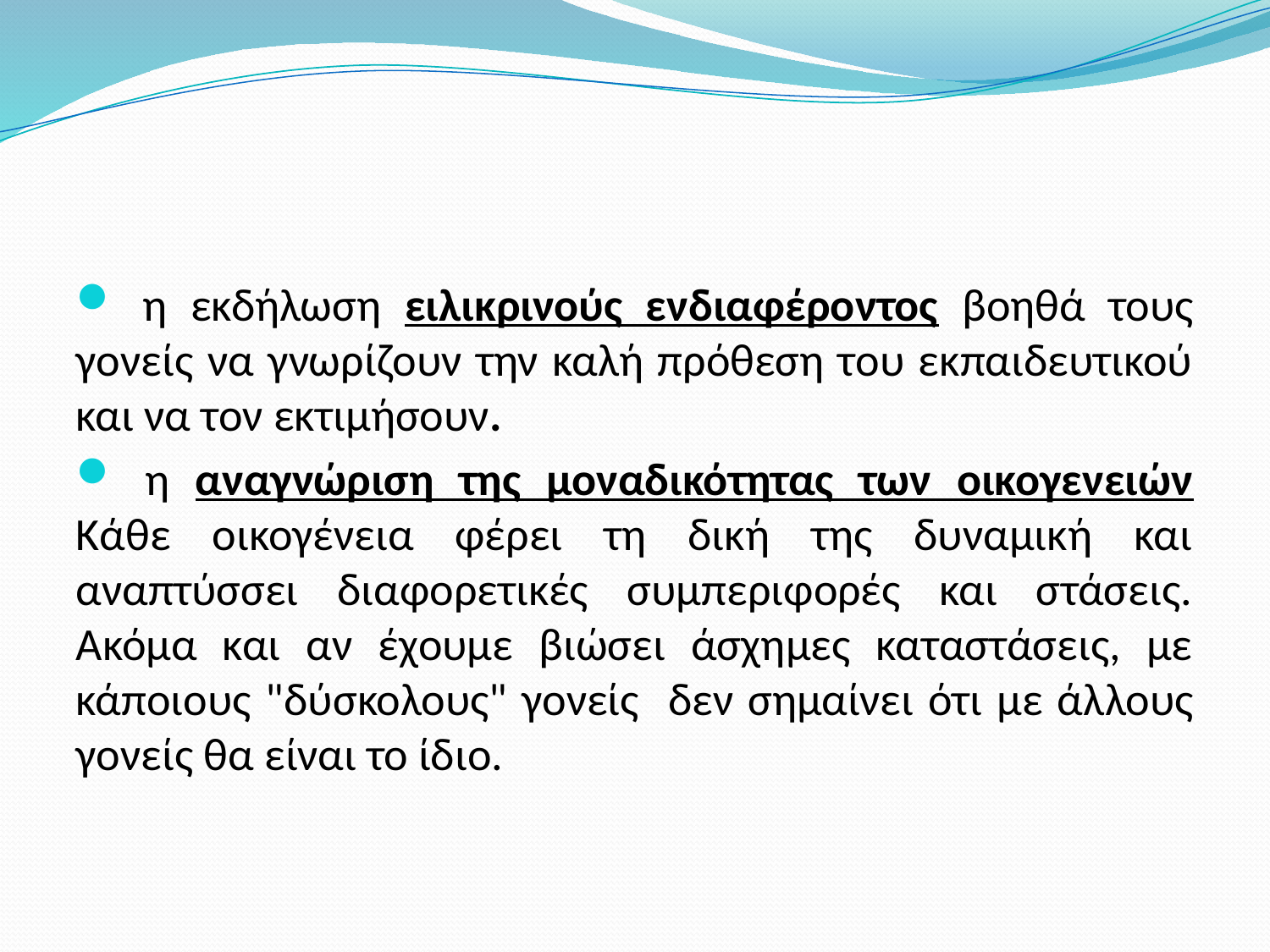

#
 η εκδήλωση ειλικρινούς ενδιαφέροντος βοηθά τους γονείς να γνωρίζουν την καλή πρόθεση του εκπαιδευτικού και να τον εκτιμήσουν.
 η αναγνώριση της μοναδικότητας των οικογενειών Κάθε οικογένεια φέρει τη δική της δυναμική και αναπτύσσει διαφορετικές συμπεριφορές και στάσεις. Ακόμα και αν έχουμε βιώσει άσχημες καταστάσεις, με κάποιους "δύσκολους" γονείς  δεν σημαίνει ότι με άλλους γονείς θα είναι το ίδιο.